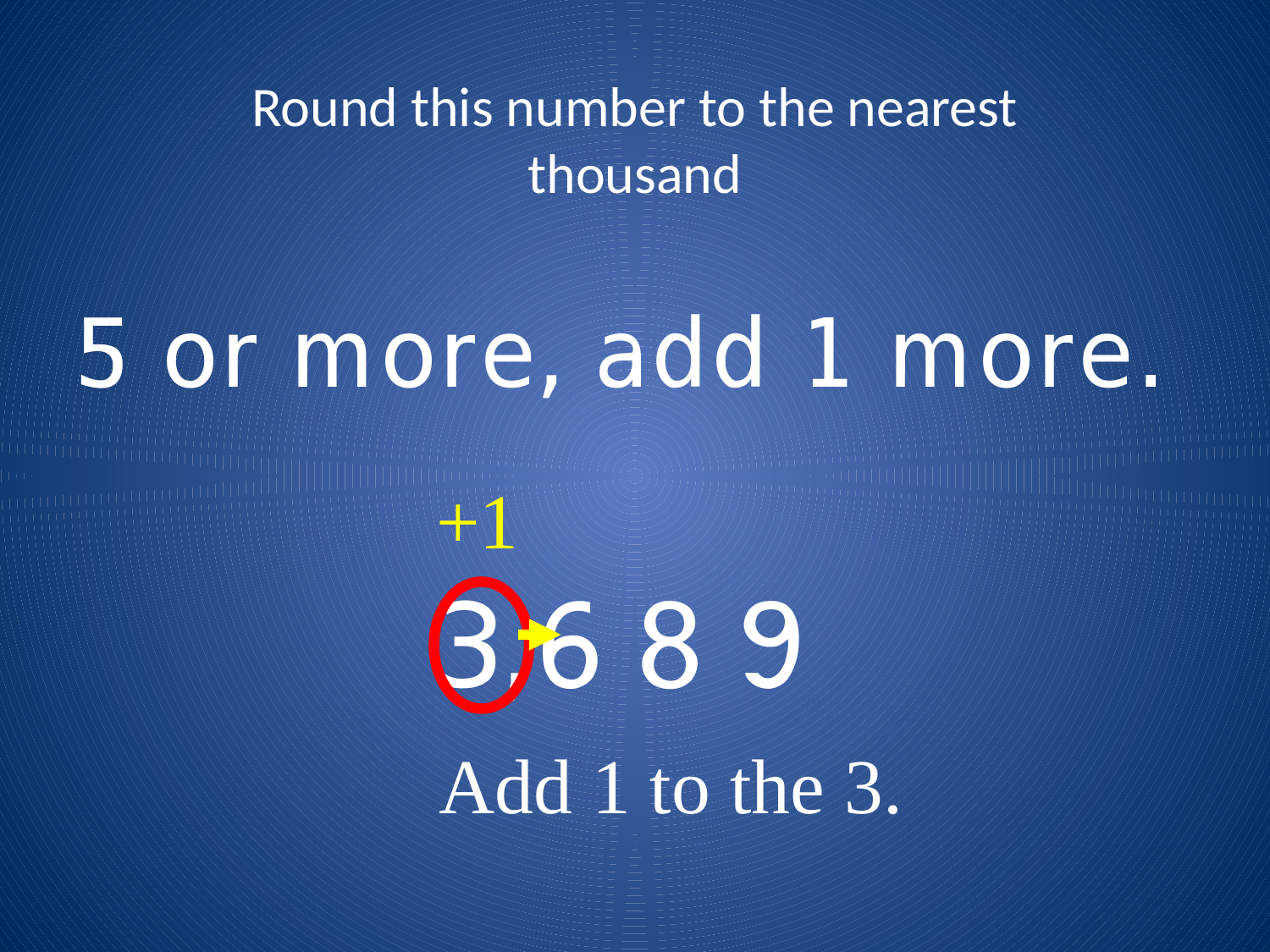

# Round this number to the nearest thousand
5 or more, add 1 more.

+1
   3,6 8 9

Add 1 to the 3.